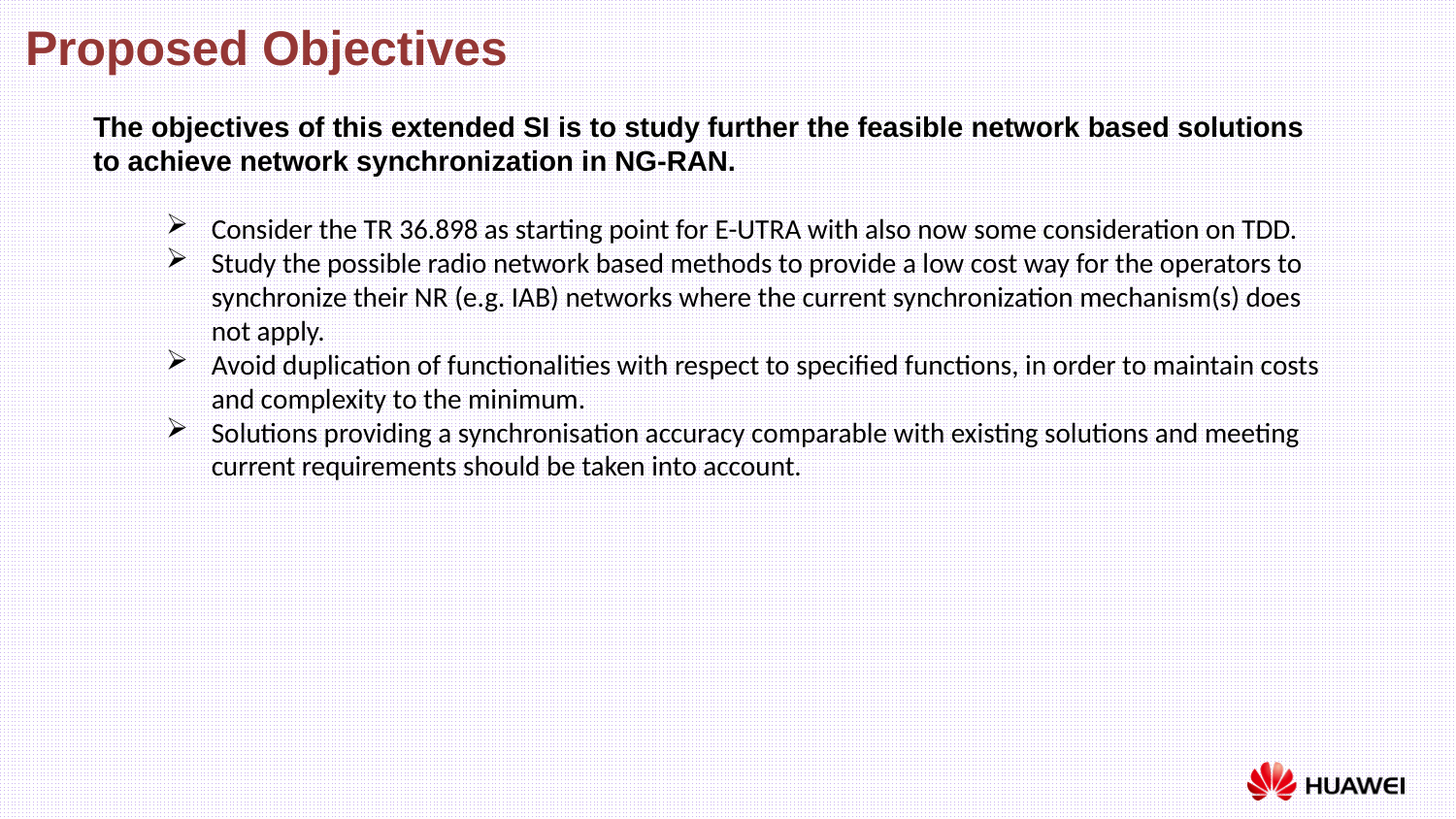

Proposed Objectives
The objectives of this extended SI is to study further the feasible network based solutions to achieve network synchronization in NG-RAN.

Consider the TR 36.898 as starting point for E-UTRA with also now some consideration on TDD.
Study the possible radio network based methods to provide a low cost way for the operators to synchronize their NR (e.g. IAB) networks where the current synchronization mechanism(s) does not apply.
Avoid duplication of functionalities with respect to specified functions, in order to maintain costs and complexity to the minimum.
Solutions providing a synchronisation accuracy comparable with existing solutions and meeting current requirements should be taken into account.